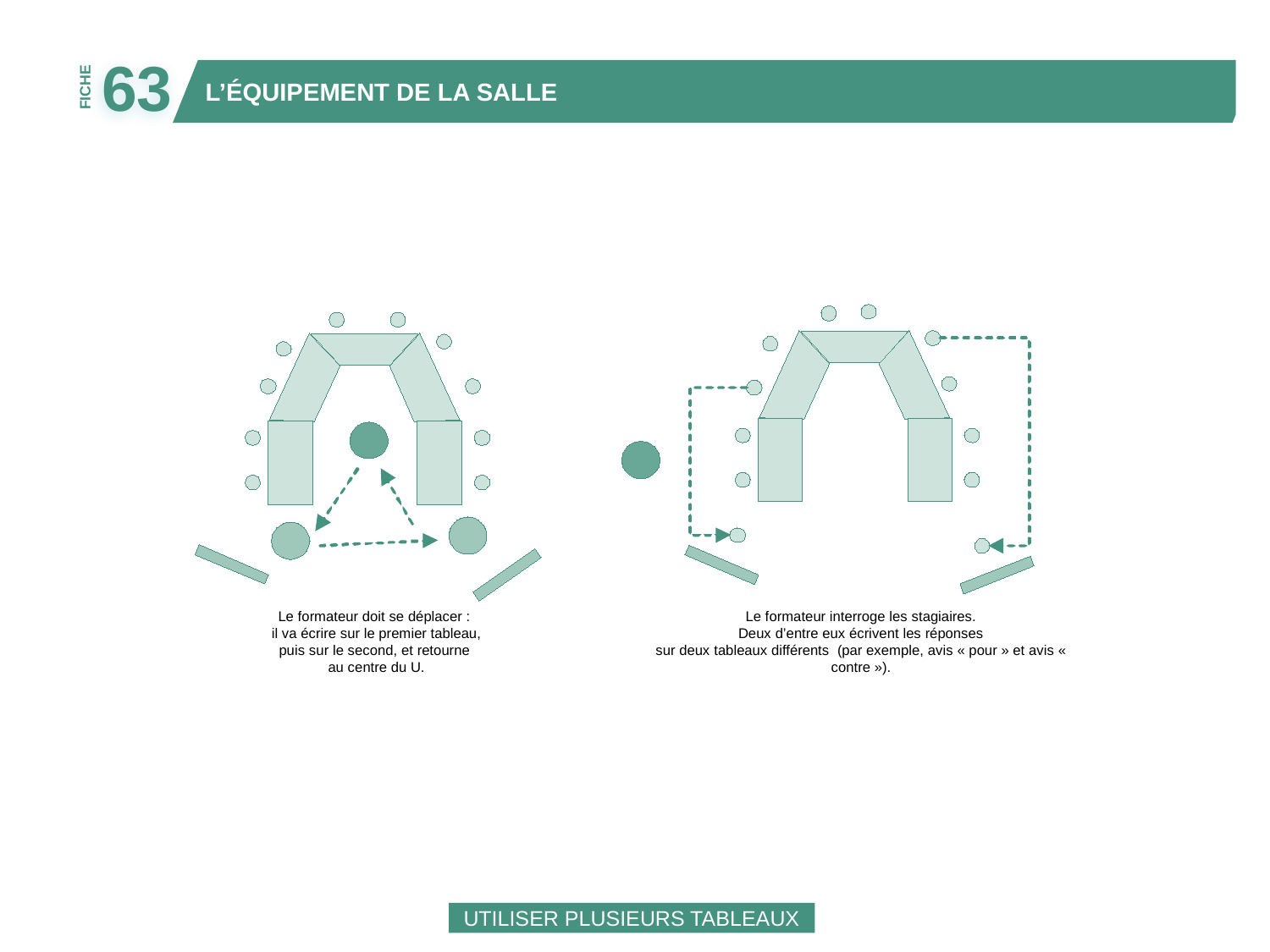

63

L’ÉQUIPEMENT DE LA SALLE
FICHE

Le formateur doit se déplacer :
il va écrire sur le premier tableau,
puis sur le second, et retourne
au centre du U.
Le formateur interroge les stagiaires.
Deux d’entre eux écrivent les réponses
sur deux tableaux différents  (par exemple, avis « pour » et avis « contre »).
UTILISER PLUSIEURS TABLEAUX